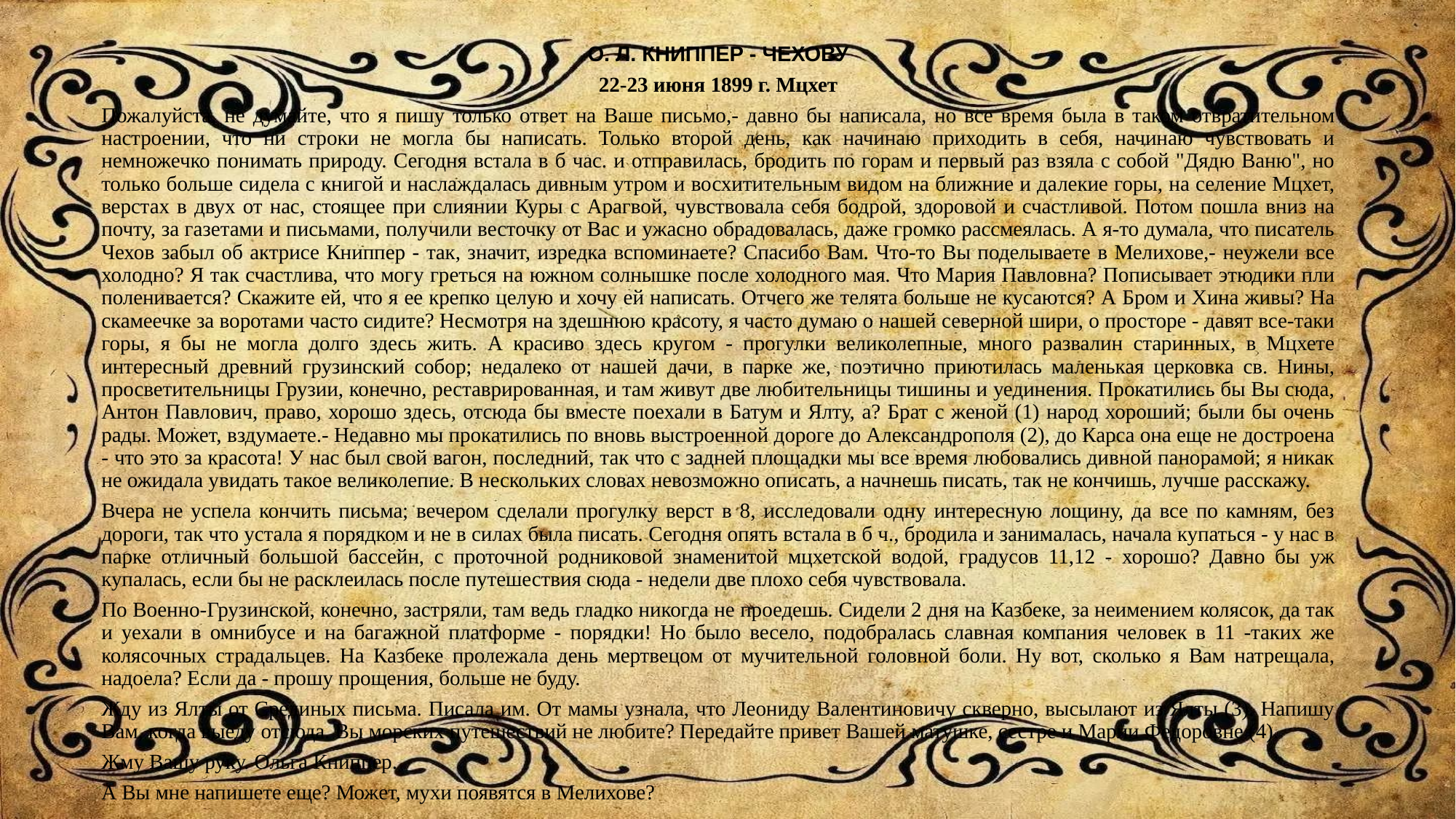

О. Л. КНИППЕР - ЧЕХОВУ
22-23 июня 1899 г. Мцхет
Пожалуйста, не думайте, что я пишу только ответ на Ваше письмо,- давно бы написала, но все время была в таком отвратительном настроении, что ни строки не могла бы написать. Только второй день, как начинаю приходить в себя, начинаю чувствовать и немножечко понимать природу. Сегодня встала в б час. и отправилась, бродить по горам и первый раз взяла с собой "Дядю Ваню", но только больше сидела с книгой и наслаждалась дивным утром и восхитительным видом на ближние и далекие горы, на селение Мцхет, верстах в двух от нас, стоящее при слиянии Куры с Арагвой, чувствовала себя бодрой, здоровой и счастливой. Потом пошла вниз на почту, за газетами и письмами, получили весточку от Вас и ужасно обрадовалась, даже громко рассмеялась. А я-то думала, что писатель Чехов забыл об актрисе Книппер - так, значит, изредка вспоминаете? Спасибо Вам. Что-то Вы поделываете в Мелихове,- неужели все холодно? Я так счастлива, что могу греться на южном солнышке после холодного мая. Что Мария Павловна? Пописывает этюдики пли поленивается? Скажите ей, что я ее крепко целую и хочу ей написать. Отчего же телята больше не кусаются? А Бром и Хина живы? На скамеечке за воротами часто сидите? Несмотря на здешнюю красоту, я часто думаю о нашей северной шири, о просторе - давят все-таки горы, я бы не могла долго здесь жить. А красиво здесь кругом - прогулки великолепные, много развалин старинных, в Мцхете интересный древний грузинский собор; недалеко от нашей дачи, в парке же, поэтично приютилась маленькая церковка св. Нины, просветительницы Грузии, конечно, реставрированная, и там живут две любительницы тишины и уединения. Прокатились бы Вы сюда, Антон Павлович, право, хорошо здесь, отсюда бы вместе поехали в Батум и Ялту, а? Брат с женой (1) народ хороший; были бы очень рады. Может, вздумаете.- Недавно мы прокатились по вновь выстроенной дороге до Александрополя (2), до Карса она еще не достроена - что это за красота! У нас был свой вагон, последний, так что с задней площадки мы все время любовались дивной панорамой; я никак не ожидала увидать такое великолепие. В нескольких словах невозможно описать, а начнешь писать, так не кончишь, лучше расскажу.
Вчера не успела кончить письма; вечером сделали прогулку верст в 8, исследовали одну интересную лощину, да все по камням, без дороги, так что устала я порядком и не в силах была писать. Сегодня опять встала в б ч., бродила и занималась, начала купаться - у нас в парке отличный большой бассейн, с проточной родниковой знаменитой мцхетской водой, градусов 11,12 - хорошо? Давно бы уж купалась, если бы не расклеилась после путешествия сюда - недели две плохо себя чувствовала.
По Военно-Грузинской, конечно, застряли, там ведь гладко никогда не проедешь. Сидели 2 дня на Казбеке, за неимением колясок, да так и уехали в омнибусе и на багажной платформе - порядки! Но было весело, подобралась славная компания человек в 11 -таких же колясочных страдальцев. На Казбеке пролежала день мертвецом от мучительной головной боли. Ну вот, сколько я Вам натрещала, надоела? Если да - прошу прощения, больше не буду.
Жду из Ялты от Срединых письма. Писала им. От мамы узнала, что Леониду Валентиновичу скверно, высылают из Ялты (3). Напишу Вам, когда выеду отсюда. Вы морских путешествий не любите? Передайте привет Вашей матушке, сестре и Марии Федоровне (4).
Жму Вашу руку. Ольга Книппер.
А Вы мне напишете еще? Может, мухи появятся в Мелихове?